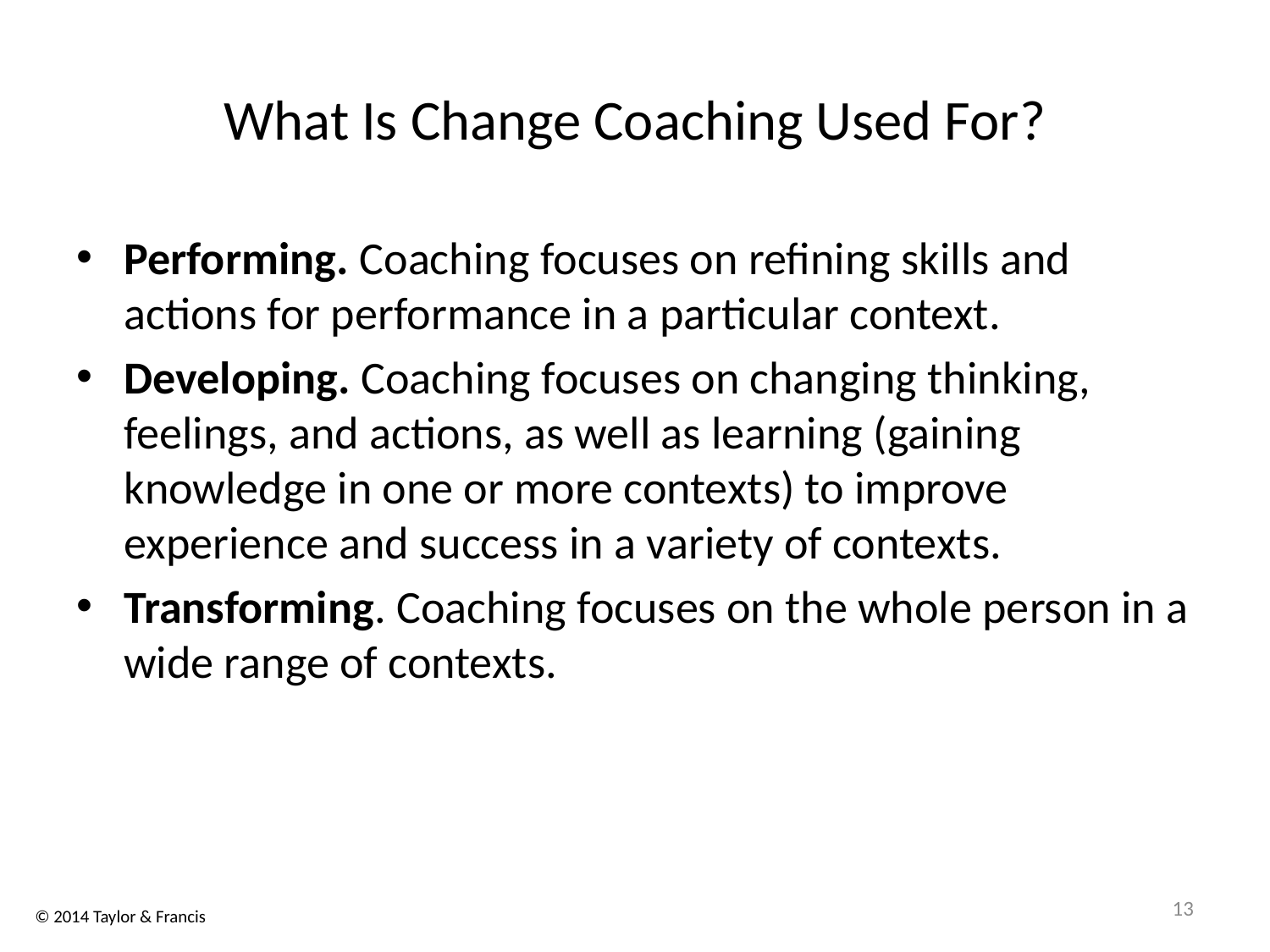

# What Is Change Coaching Used For?
Performing. Coaching focuses on refining skills and actions for performance in a particular context.
Developing. Coaching focuses on changing thinking, feelings, and actions, as well as learning (gaining knowledge in one or more contexts) to improve experience and success in a variety of contexts.
Transforming. Coaching focuses on the whole person in a wide range of contexts.

13
© 2014 Taylor & Francis